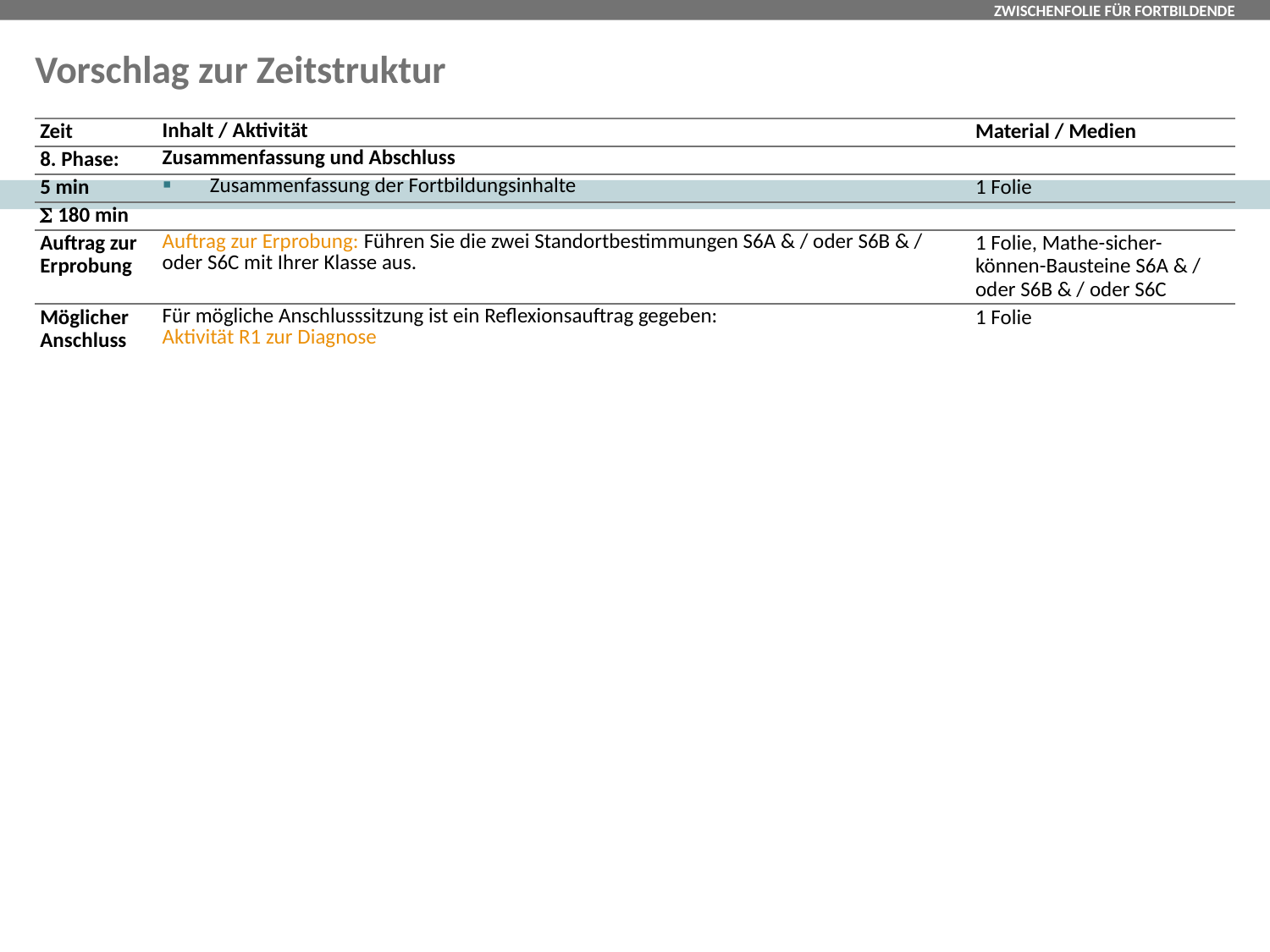

# Vorschlag zur Zeitstruktur
| Zeit | Inhalt / Aktivität | Material / Medien |
| --- | --- | --- |
| 8. Phase: | Zusammenfassung und Abschluss |  |
| 5 min | Zusammenfassung der Fortbildungsinhalte | 1 Folie |
| Σ 180 min |  |  |
| Auftrag zur Erprobung | Auftrag zur Erprobung: Führen Sie die zwei Standortbestimmungen S6A & / oder S6B & / oder S6C mit Ihrer Klasse aus. | 1 Folie, Mathe-sicher-können-Bausteine S6A & / oder S6B & / oder S6C |
| Möglicher Anschluss | Für mögliche Anschlusssitzung ist ein Reflexionsauftrag gegeben: Aktivität R1 zur Diagnose | 1 Folie |